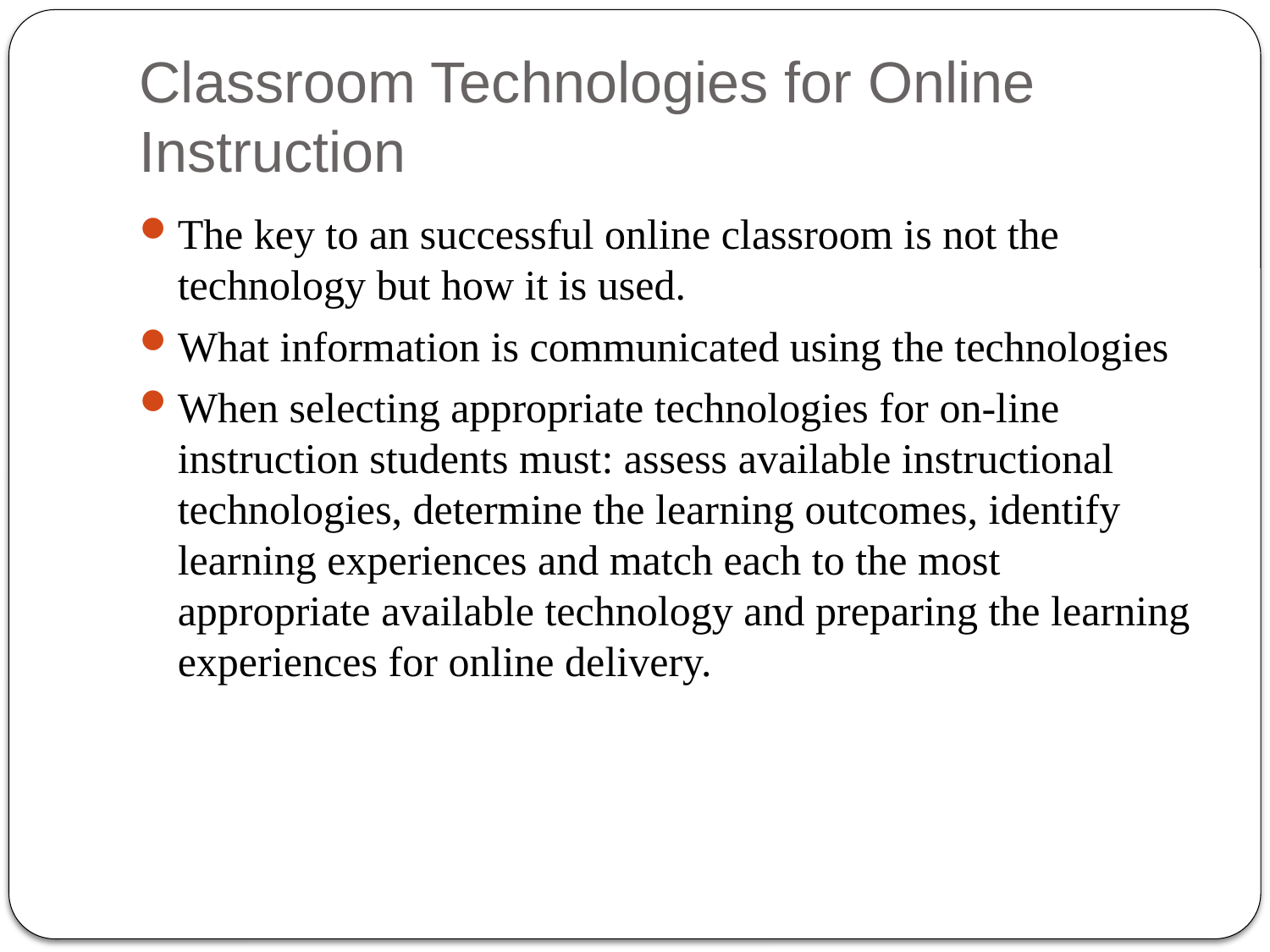

# Classroom Technologies for Online Instruction
The key to an successful online classroom is not the technology but how it is used.
What information is communicated using the technologies
When selecting appropriate technologies for on-line instruction students must: assess available instructional technologies, determine the learning outcomes, identify learning experiences and match each to the most appropriate available technology and preparing the learning experiences for online delivery.